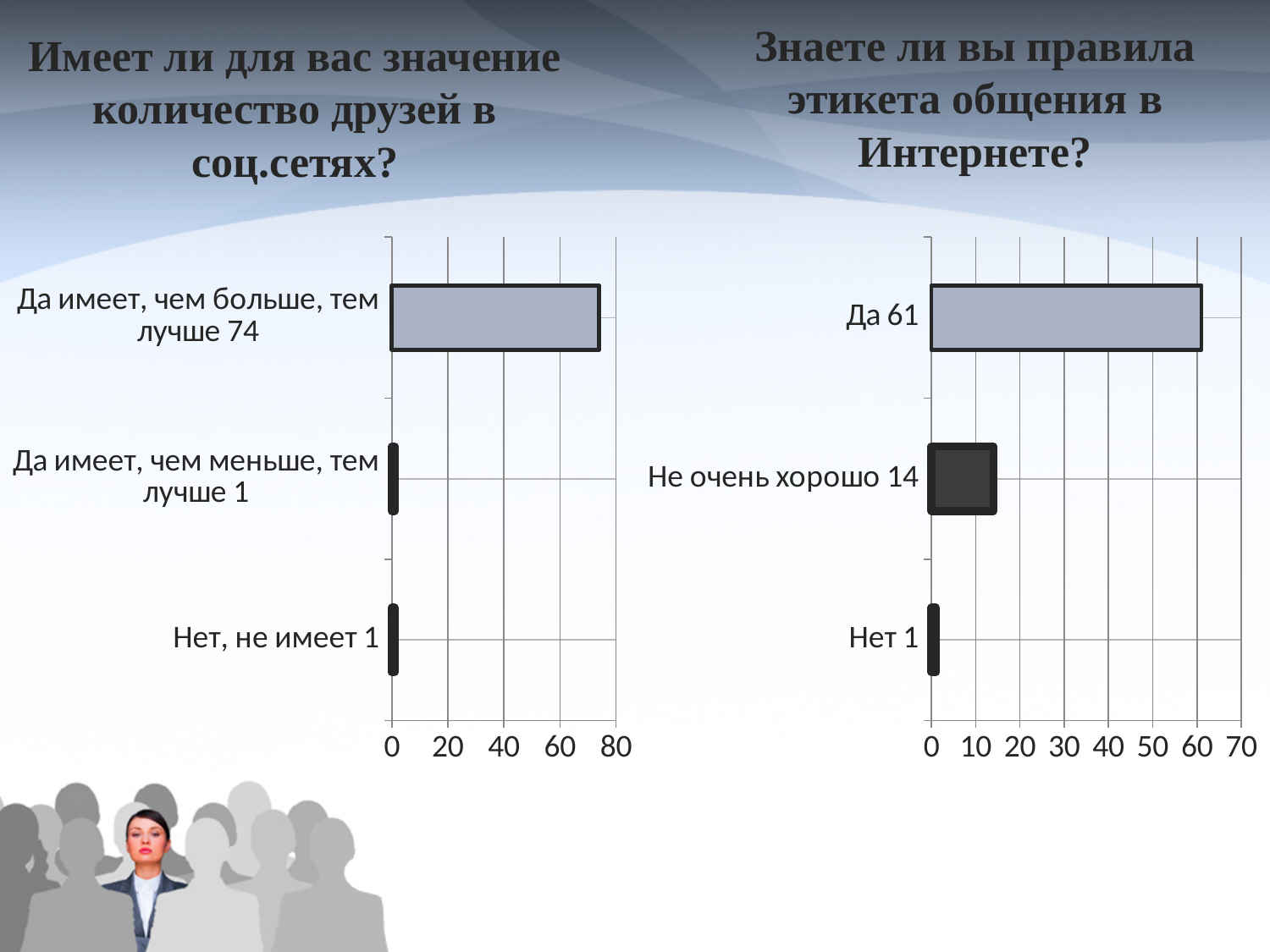

Знаете ли вы правила этикета общения в Интернете?
# Имеет ли для вас значение количество друзей в соц.сетях?

### Chart

| Category | Столбец1 |
|---|---|
| Нет, не имеет 1 | 1.0 |
| Да имеет, чем меньше, тем лучше 1 | 1.0 |
| Да имеет, чем больше, тем лучше 74 | 74.0 |

### Chart

| Category | Столбец1 |
|---|---|
| Нет 1 | 1.0 |
| Не очень хорошо 14 | 14.0 |
| Да 61 | 61.0 |